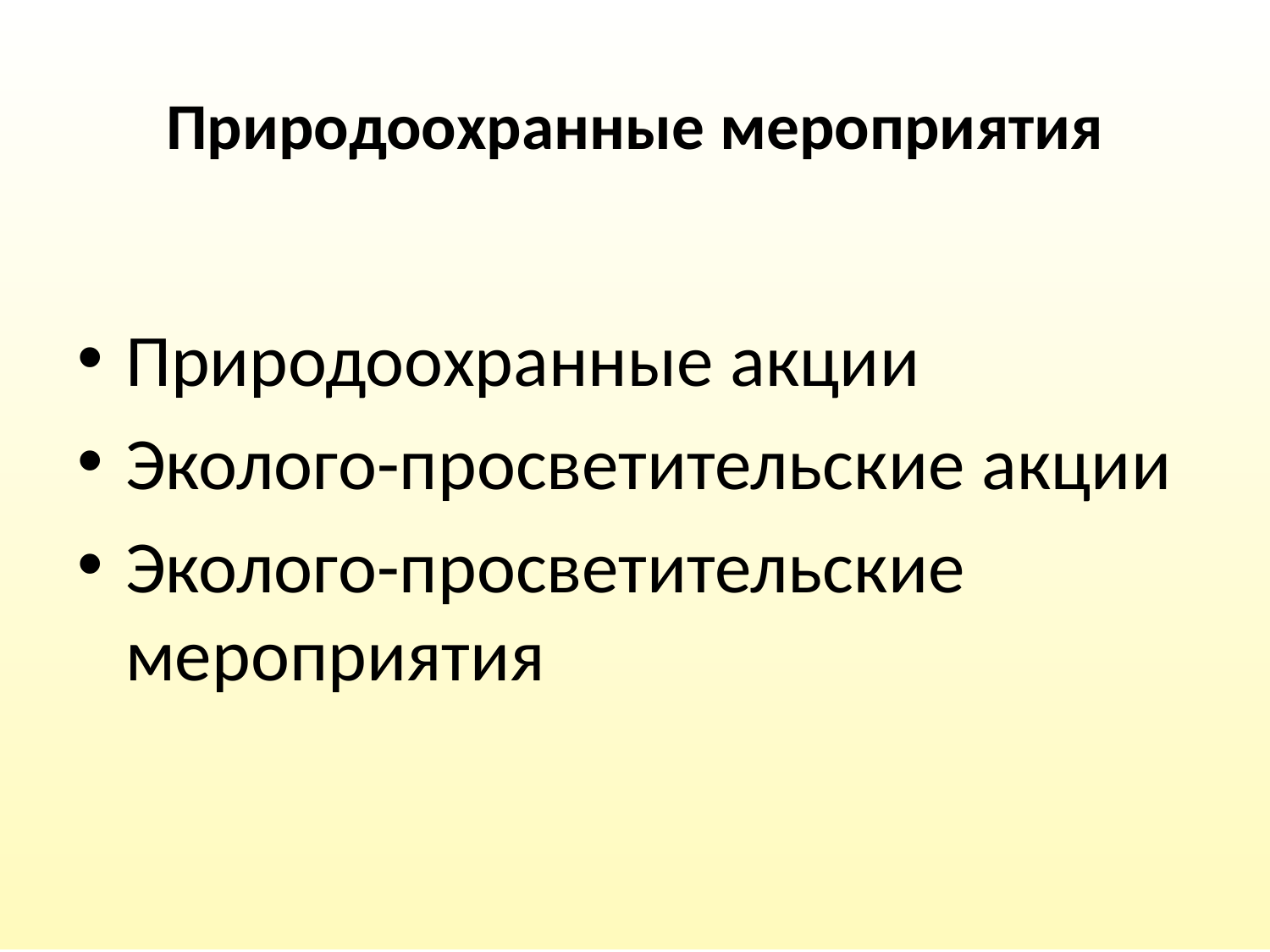

# Природоохранные мероприятия
Природоохранные акции
Эколого-просветительские акции
Эколого-просветительские мероприятия